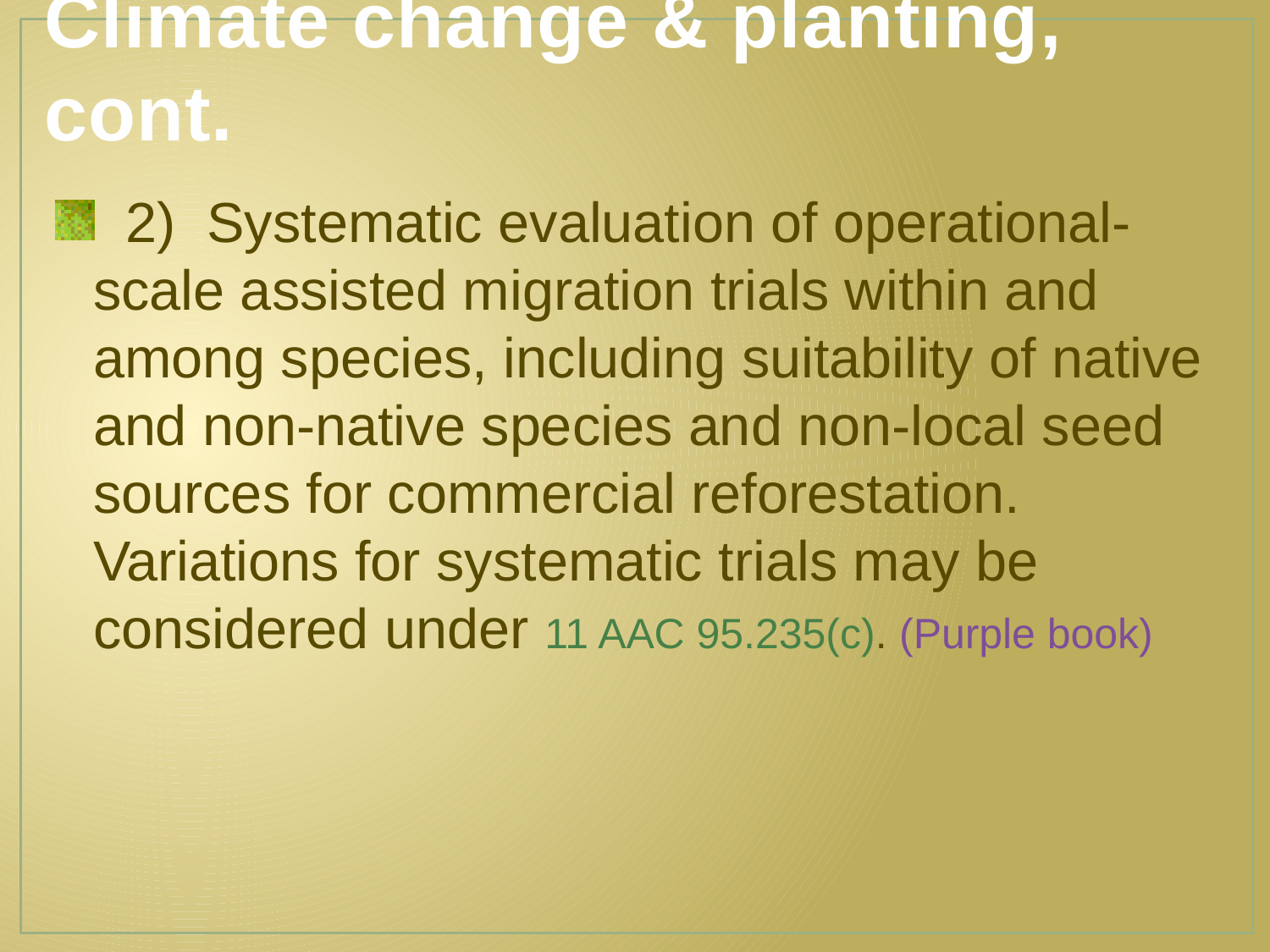

# Climate change & planting, cont.
  2)  Systematic evaluation of operational-scale assisted migration trials within and among species, including suitability of native and non-native species and non-local seed sources for commercial reforestation.  Variations for systematic trials may be considered under 11 AAC 95.235(c). (Purple book)